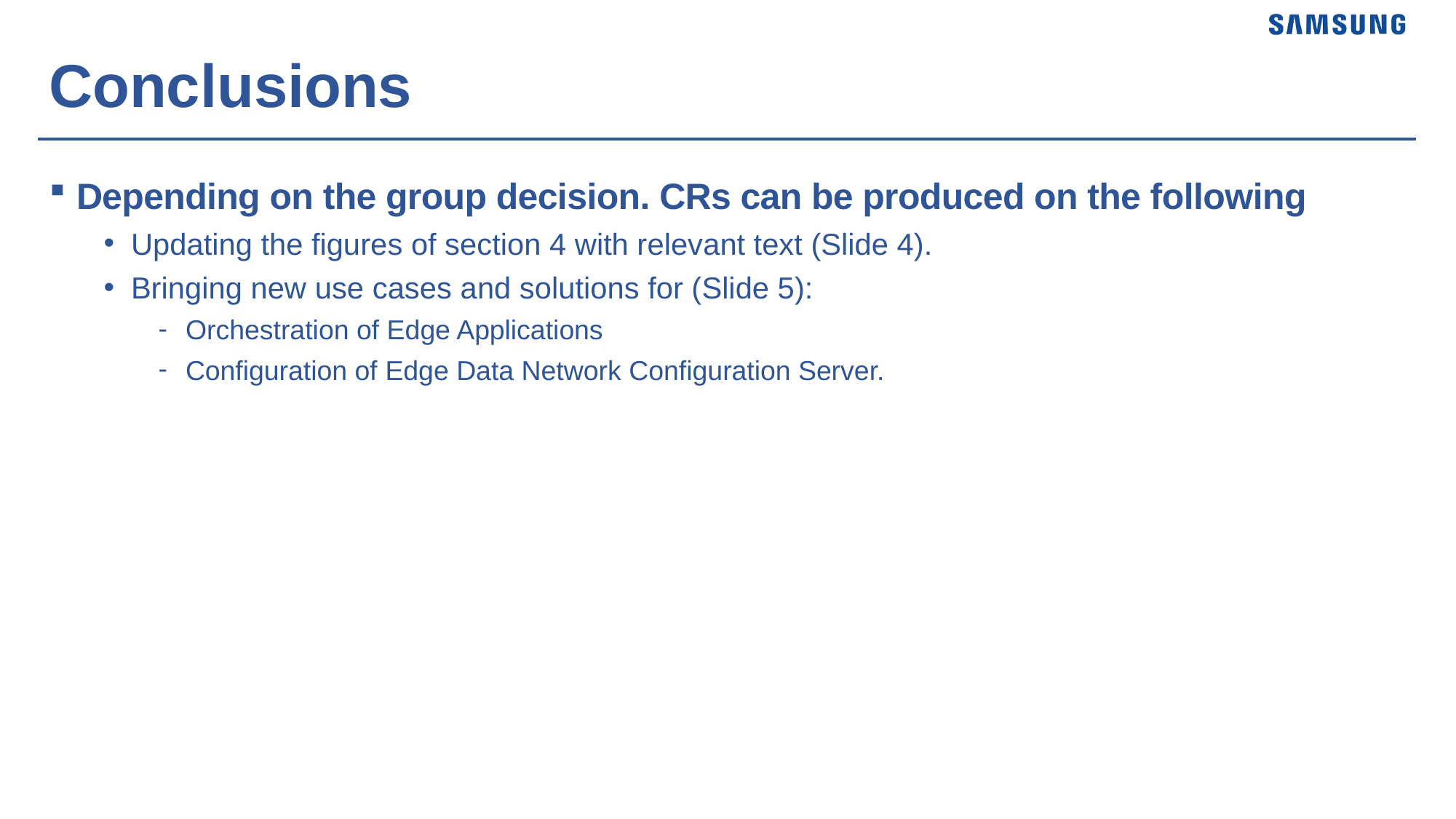

# Conclusions
Depending on the group decision. CRs can be produced on the following
Updating the figures of section 4 with relevant text (Slide 4).
Bringing new use cases and solutions for (Slide 5):
Orchestration of Edge Applications
Configuration of Edge Data Network Configuration Server.